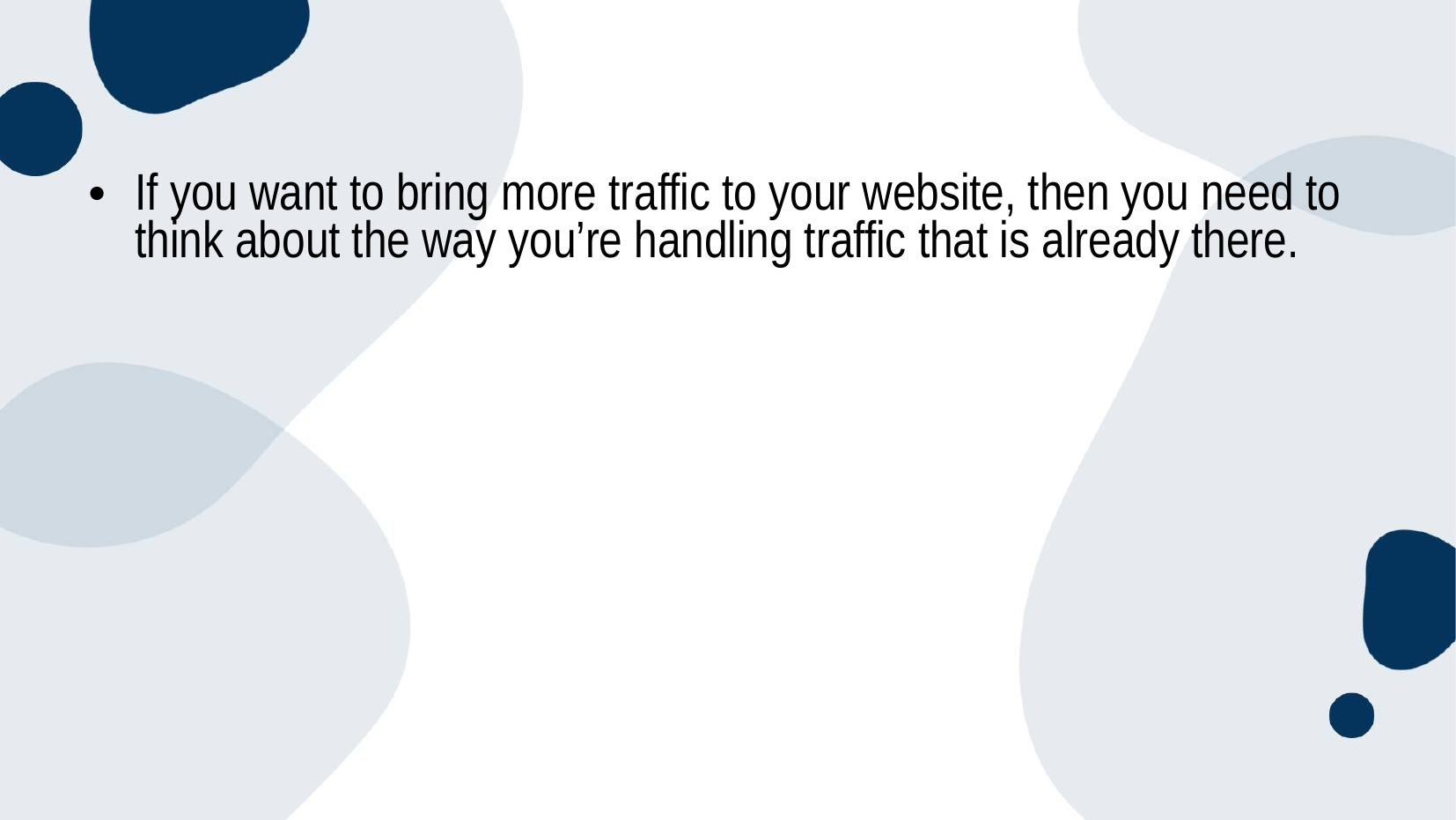

If you want to bring more traffic to your website, then you need to think about the way you’re handling traffic that is already there.